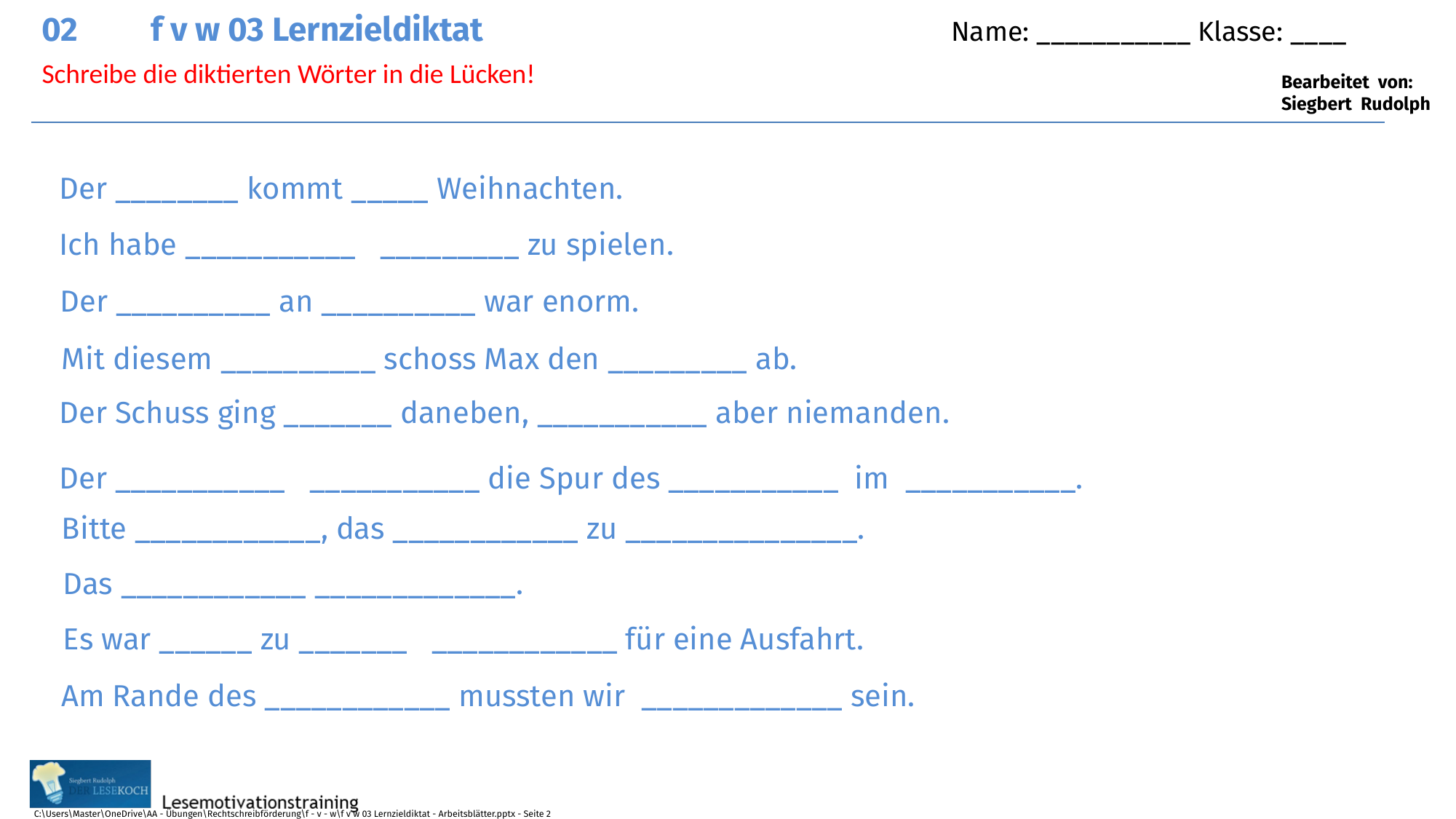

02	f v w 03 Lernzieldiktat 		      	                    Name: ___________ Klasse: ____
Schreibe die diktierten Wörter in die Lücken!
Der ________ kommt _____ Weihnachten.
Ich habe ___________   _________ zu spielen.
Der __________ an __________ war enorm.
Mit diesem __________ schoss Max den _________ ab.
Der Schuss ging _______ daneben, ___________ aber niemanden.
Der ___________   ___________ die Spur des ___________  im  ___________.
Bitte ____________, das ____________ zu _______________.
Das ____________ _____________.
Es war ______ zu _______   ____________ für eine Ausfahrt.
Am Rande des ____________ mussten wir  _____________ sein.

C:\Users\Master\OneDrive\AA - Übungen\Rechtschreibförderung\f - v - w\f v w 03 Lernzieldiktat - Arbeitsblätter.pptx - Seite 2